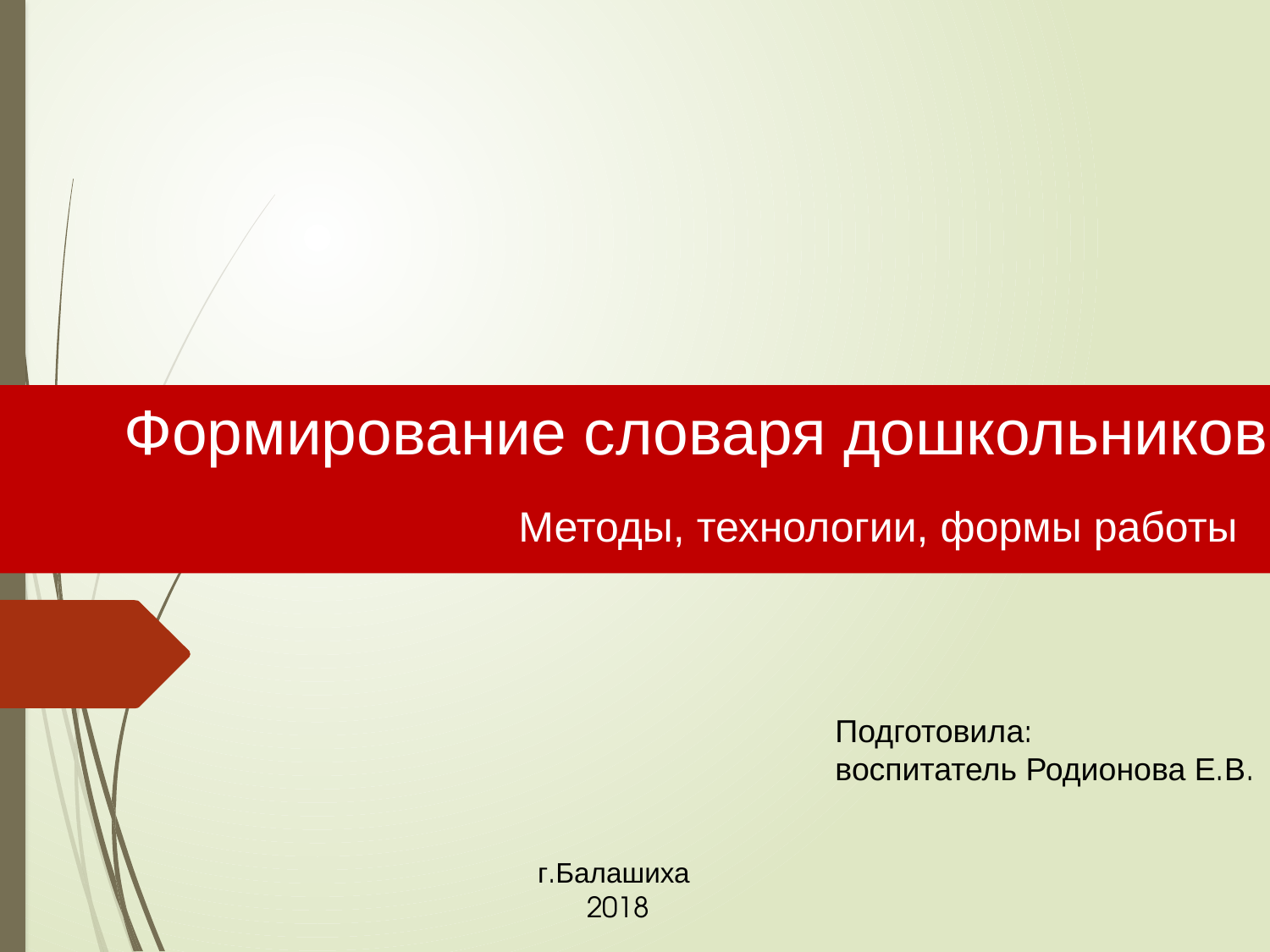

Формирование словаря дошкольников
Методы, технологии, формы работы
Подготовила:
воспитатель Родионова Е.В.
г.Балашиха
2018